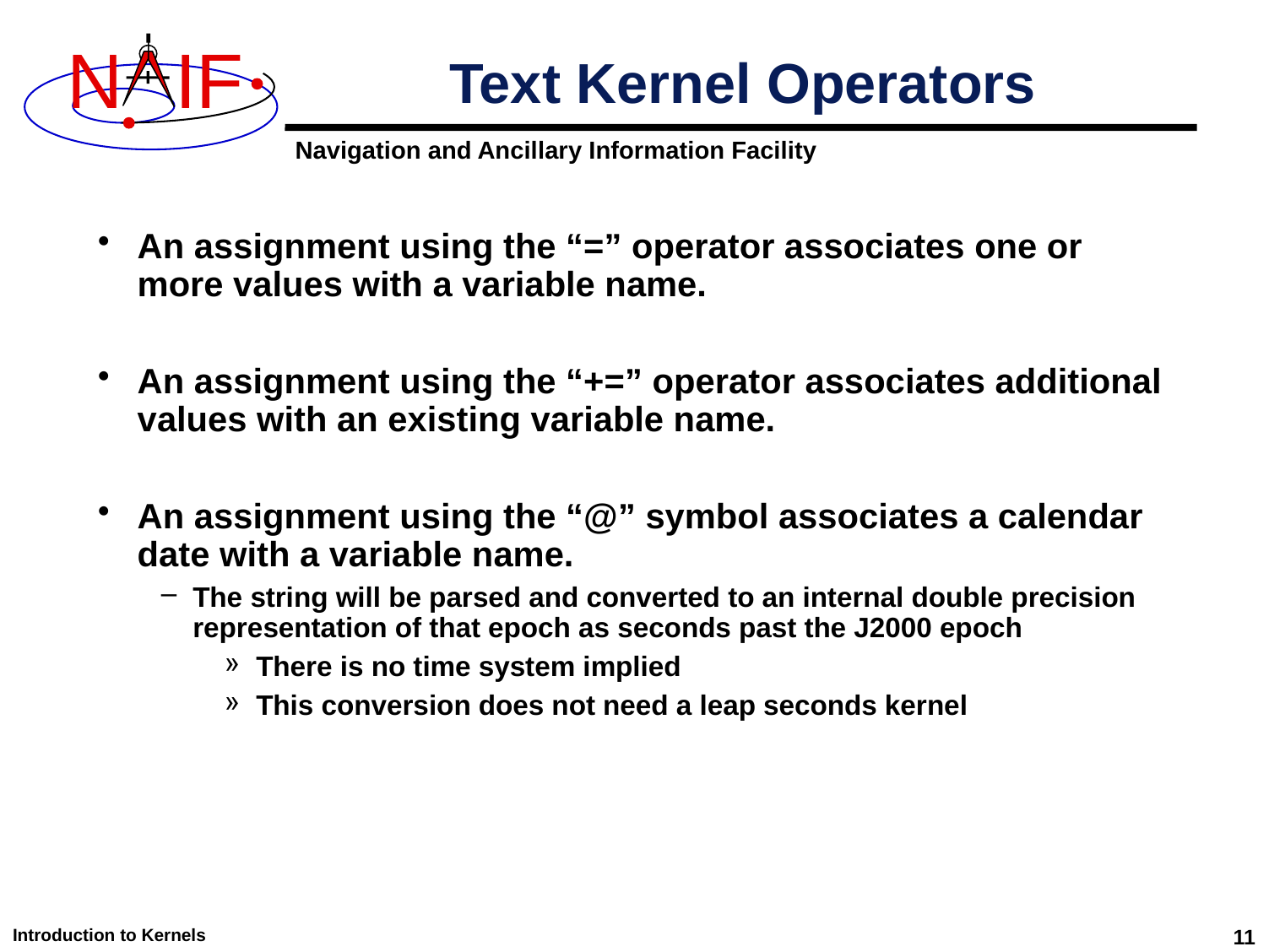

# Text Kernel Operators
An assignment using the “=” operator associates one or more values with a variable name.

An assignment using the “+=” operator associates additional values with an existing variable name.

An assignment using the “@” symbol associates a calendar date with a variable name.
The string will be parsed and converted to an internal double precision representation of that epoch as seconds past the J2000 epoch
There is no time system implied
This conversion does not need a leap seconds kernel
Introduction to Kernels
11